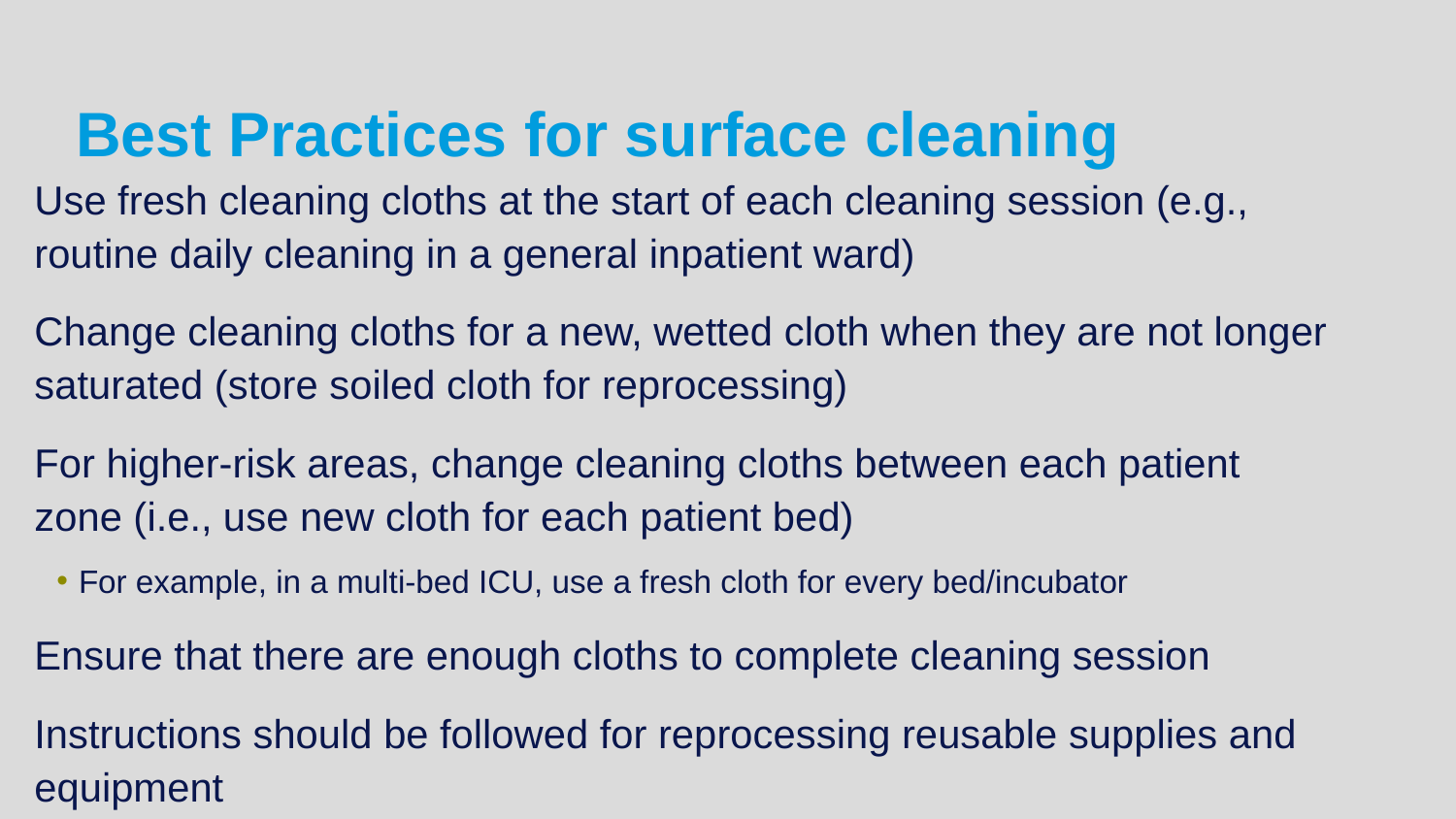

# Best Practices for surface cleaning
Use fresh cleaning cloths at the start of each cleaning session (e.g., routine daily cleaning in a general inpatient ward)
Change cleaning cloths for a new, wetted cloth when they are not longer saturated (store soiled cloth for reprocessing)
For higher-risk areas, change cleaning cloths between each patient zone (i.e., use new cloth for each patient bed)
For example, in a multi-bed ICU, use a fresh cloth for every bed/incubator
Ensure that there are enough cloths to complete cleaning session
Instructions should be followed for reprocessing reusable supplies and equipment